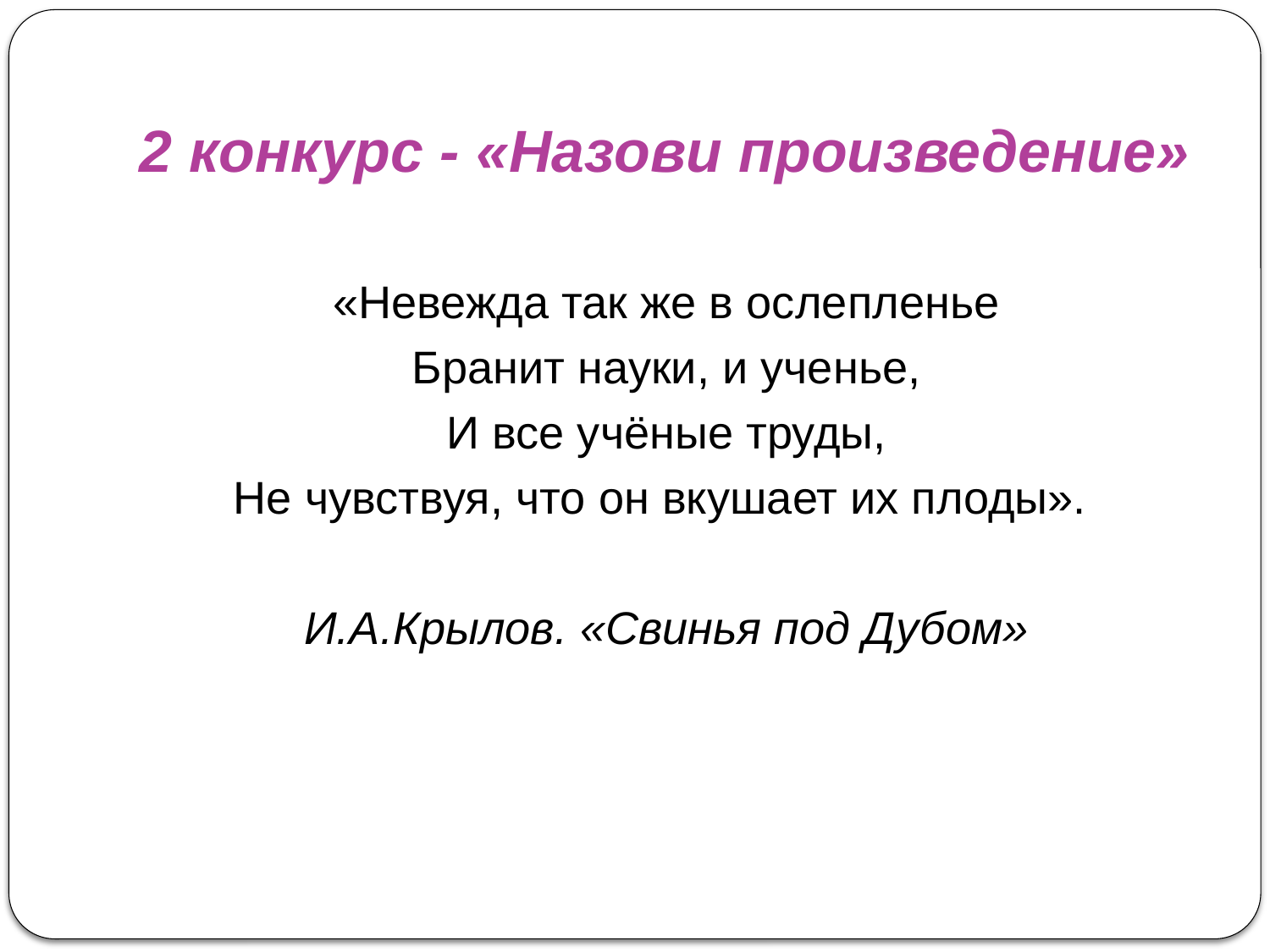

# 2 конкурс - «Назови произведение»

«Невежда так же в ослепленье
Бранит науки, и ученье,
И все учёные труды,
Не чувствуя, что он вкушает их плоды».

И.А.Крылов. «Свинья под Дубом»